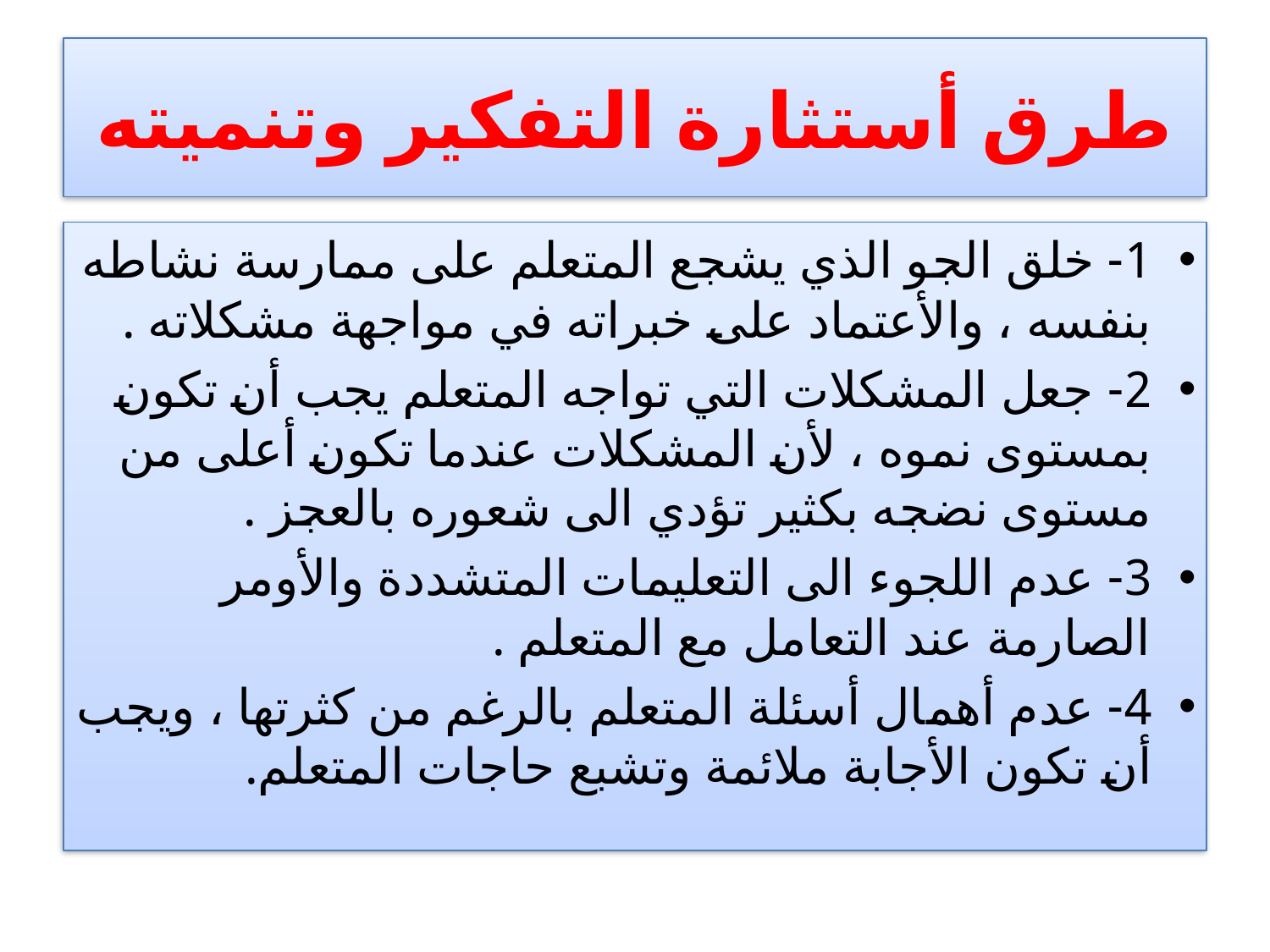

# طرق أستثارة التفكير وتنميته
1- خلق الجو الذي يشجع المتعلم على ممارسة نشاطه بنفسه ، والأعتماد على خبراته في مواجهة مشكلاته .
2- جعل المشكلات التي تواجه المتعلم يجب أن تكون بمستوى نموه ، لأن المشكلات عندما تكون أعلى من مستوى نضجه بكثير تؤدي الى شعوره بالعجز .
3- عدم اللجوء الى التعليمات المتشددة والأومر الصارمة عند التعامل مع المتعلم .
4- عدم أهمال أسئلة المتعلم بالرغم من كثرتها ، ويجب أن تكون الأجابة ملائمة وتشبع حاجات المتعلم.